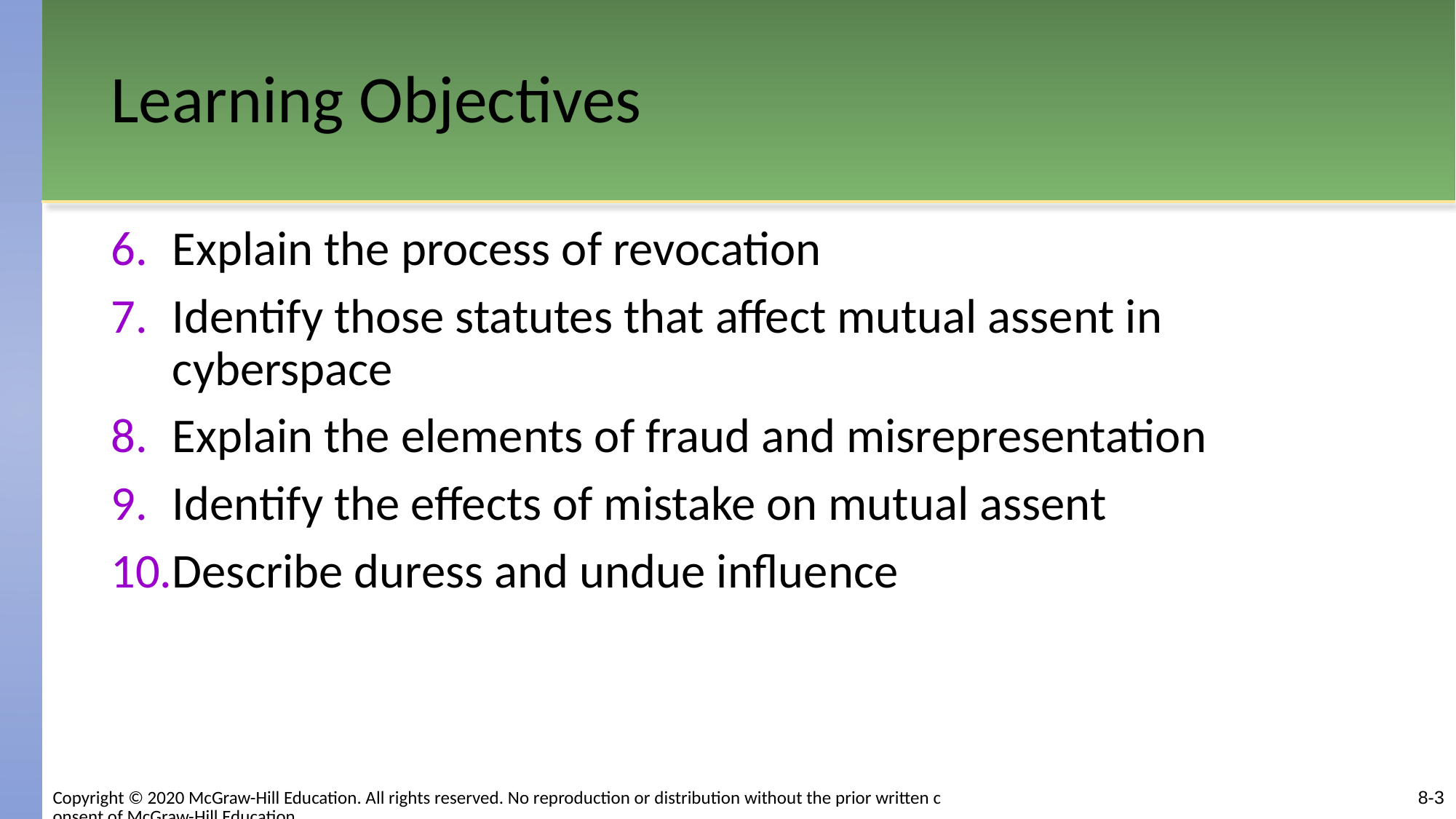

# Learning Objectives
Explain the process of revocation
Identify those statutes that affect mutual assent in cyberspace
Explain the elements of fraud and misrepresentation
Identify the effects of mistake on mutual assent
Describe duress and undue influence
Copyright © 2020 McGraw-Hill Education. All rights reserved. No reproduction or distribution without the prior written consent of McGraw-Hill Education.
8-3